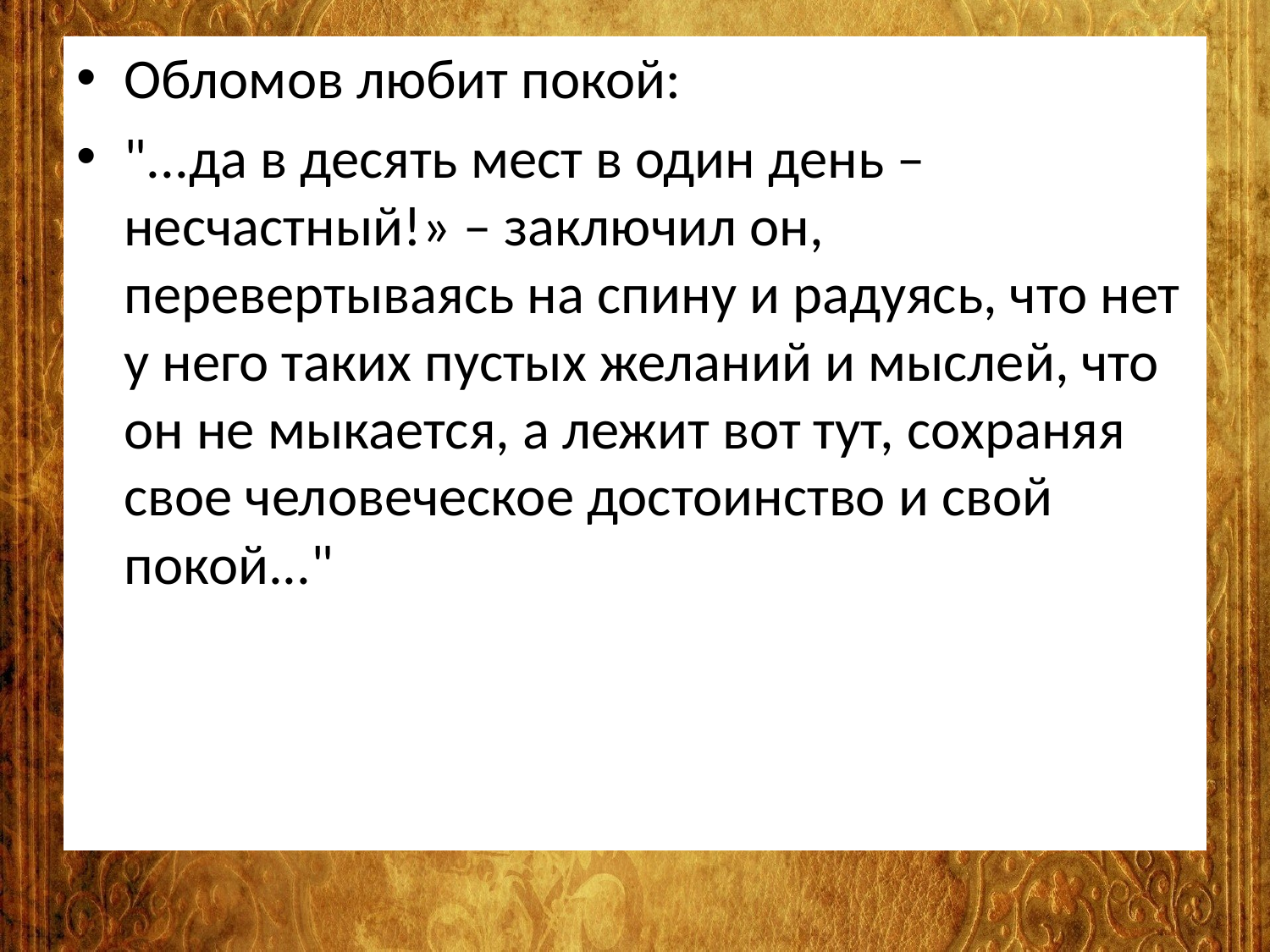

Обломов любит покой:
"...да в десять мест в один день – несчастный!» – заключил он, перевертываясь на спину и радуясь, что нет у него таких пустых желаний и мыслей, что он не мыкается, а лежит вот тут, сохраняя свое человеческое достоинство и свой покой..."